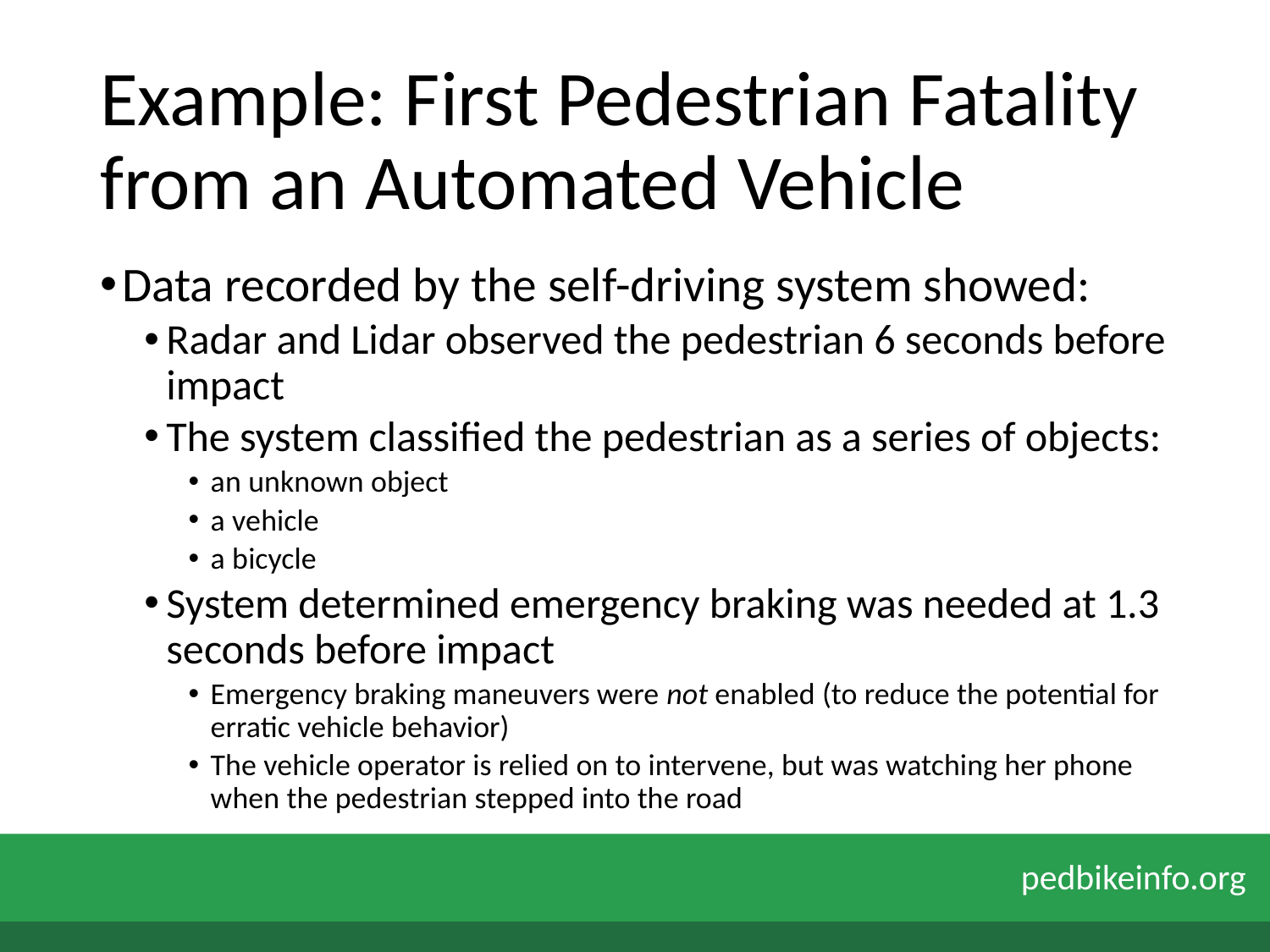

# Example: First Pedestrian Fatality from an Automated Vehicle
Data recorded by the self-driving system showed:
Radar and Lidar observed the pedestrian 6 seconds before impact
The system classified the pedestrian as a series of objects:
an unknown object
a vehicle
a bicycle
System determined emergency braking was needed at 1.3 seconds before impact
Emergency braking maneuvers were not enabled (to reduce the potential for erratic vehicle behavior)
The vehicle operator is relied on to intervene, but was watching her phone when the pedestrian stepped into the road